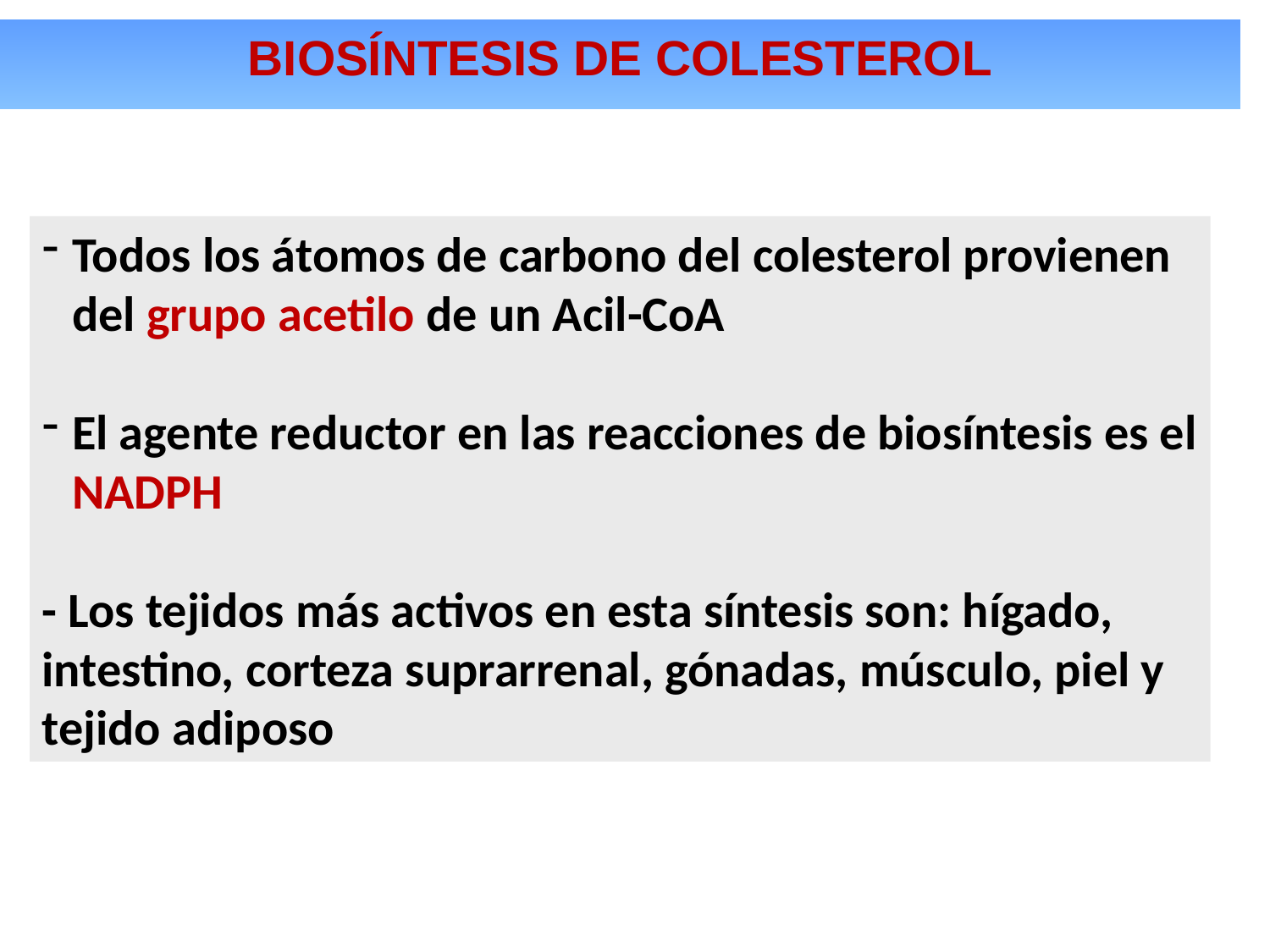

BIOSÍNTESIS DE COLESTEROL
Todos los átomos de carbono del colesterol provienen del grupo acetilo de un Acil-CoA

El agente reductor en las reacciones de biosíntesis es el NADPH

- Los tejidos más activos en esta síntesis son: hígado, intestino, corteza suprarrenal, gónadas, músculo, piel y tejido adiposo